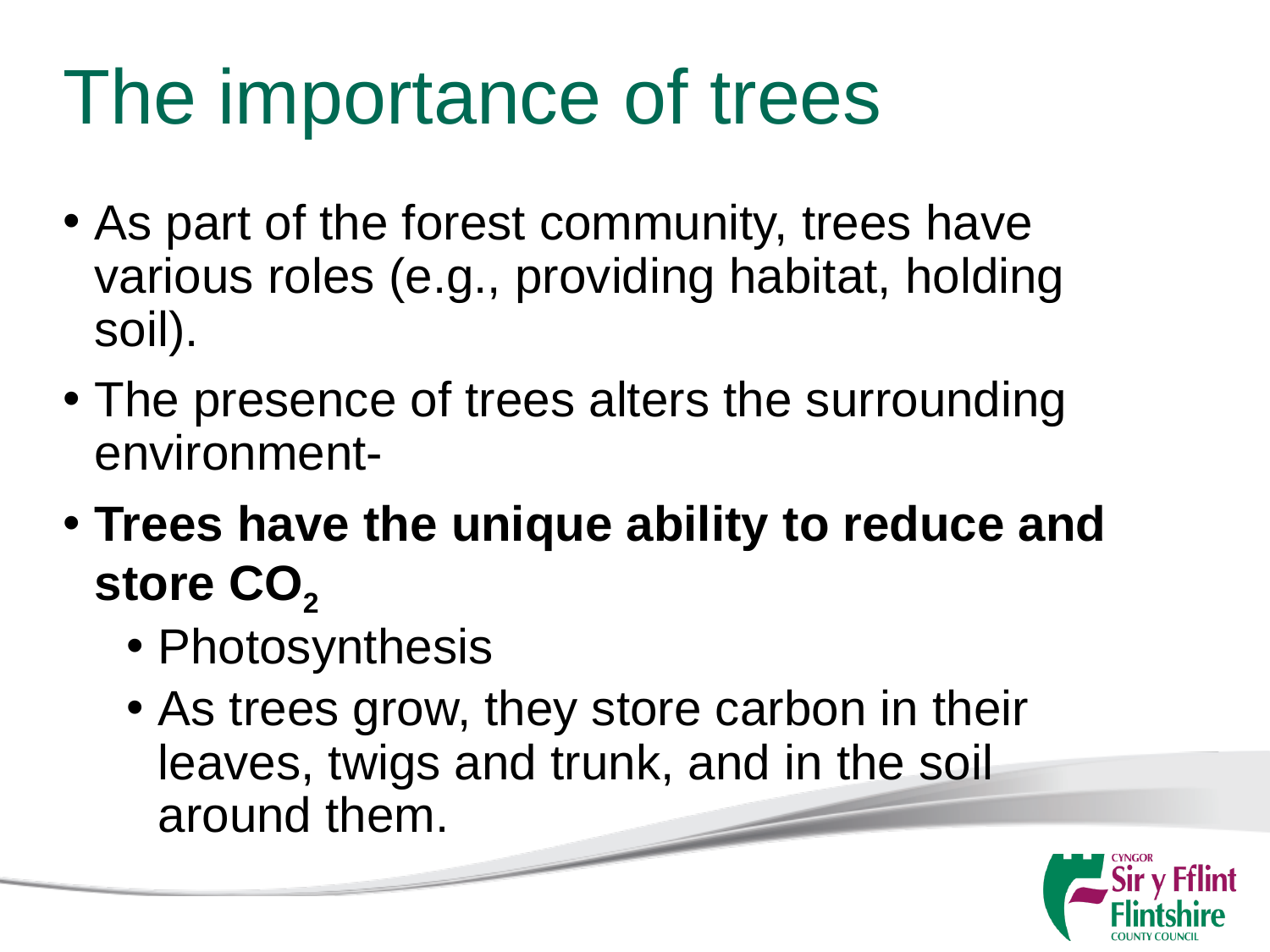

# The importance of trees
As part of the forest community, trees have various roles (e.g., providing habitat, holding soil).
The presence of trees alters the surrounding environment-
Trees have the unique ability to reduce and store CO2
Photosynthesis
As trees grow, they store carbon in their leaves, twigs and trunk, and in the soil around them.